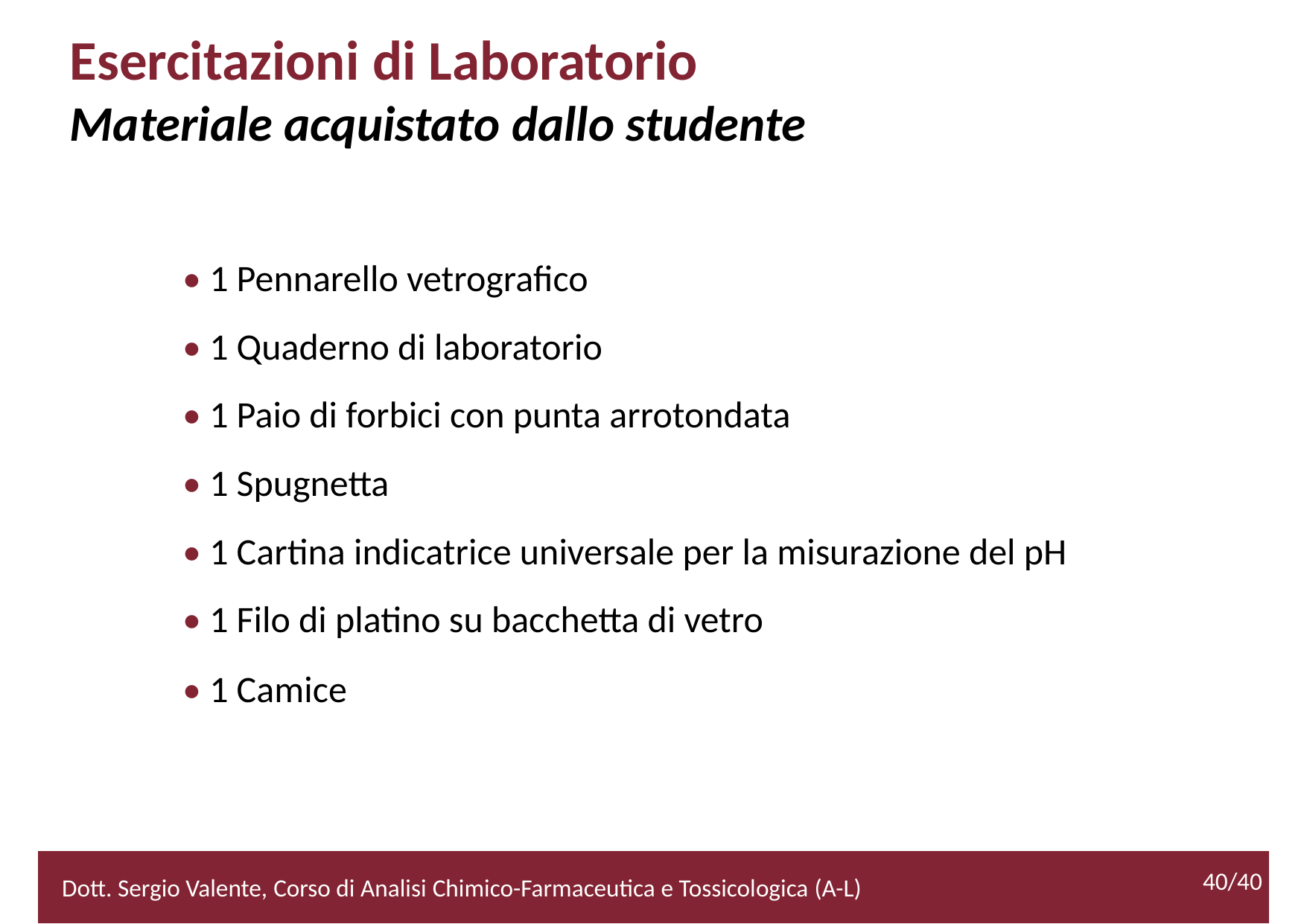

Esercitazioni di Laboratorio
Materiale acquistato dallo studente
• 1 Pennarello vetrografico

• 1 Quaderno di laboratorio

• 1 Paio di forbici con punta arrotondata

• 1 Spugnetta

• 1 Cartina indicatrice universale per la misurazione del pH

• 1 Filo di platino su bacchetta di vetro

• 1 Camice

40/40
2/52
Dott. Sergio Valente, Corso di Analisi Chimico-Farmaceutica e Tossicologica (A-L)